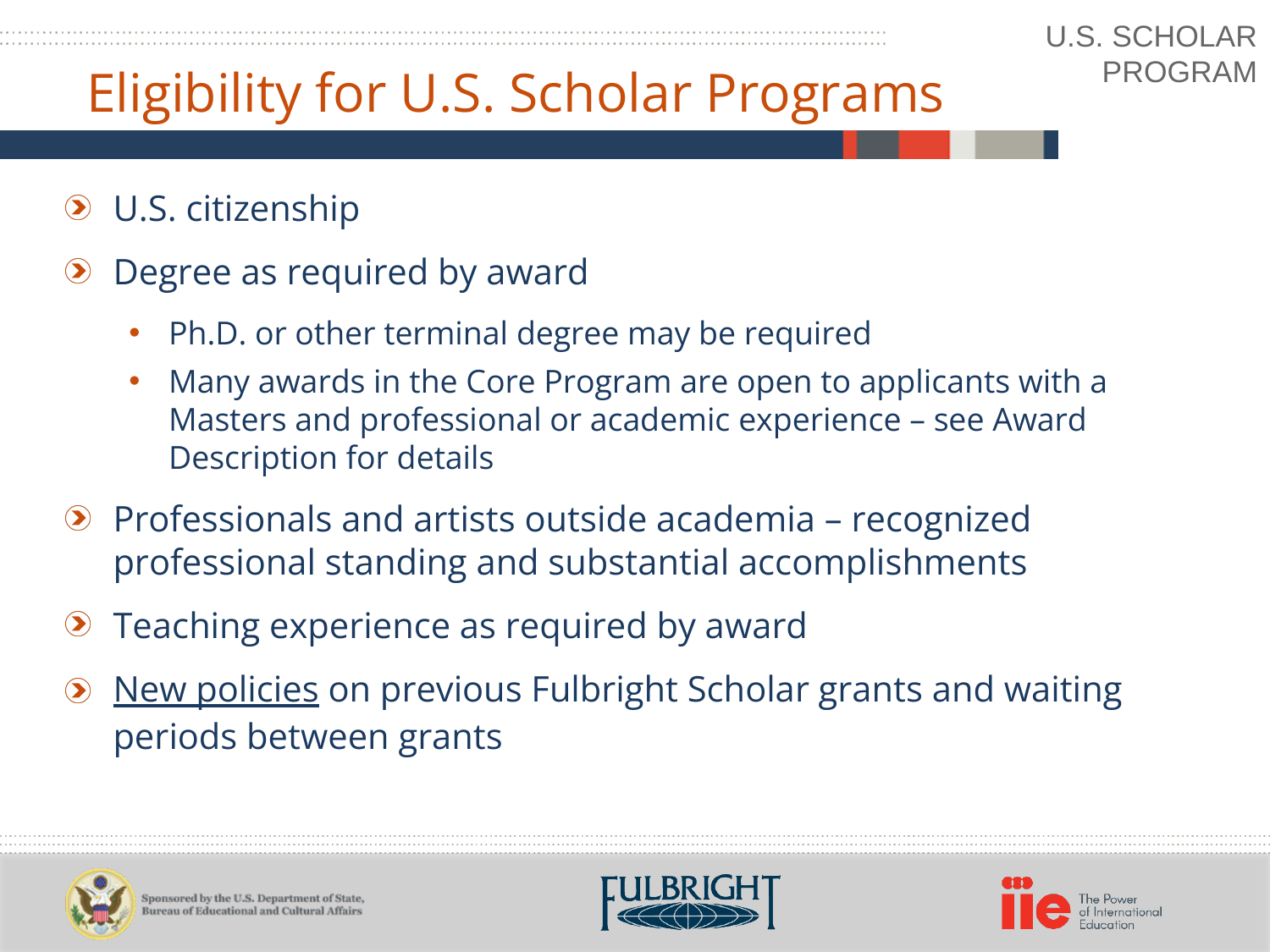

U.S. SCHOLAR PROGRAM
Eligibility for U.S. Scholar Programs
U.S. citizenship
Degree as required by award
Ph.D. or other terminal degree may be required
Many awards in the Core Program are open to applicants with a Masters and professional or academic experience – see Award Description for details
Professionals and artists outside academia – recognized professional standing and substantial accomplishments
Teaching experience as required by award
New policies on previous Fulbright Scholar grants and waiting periods between grants